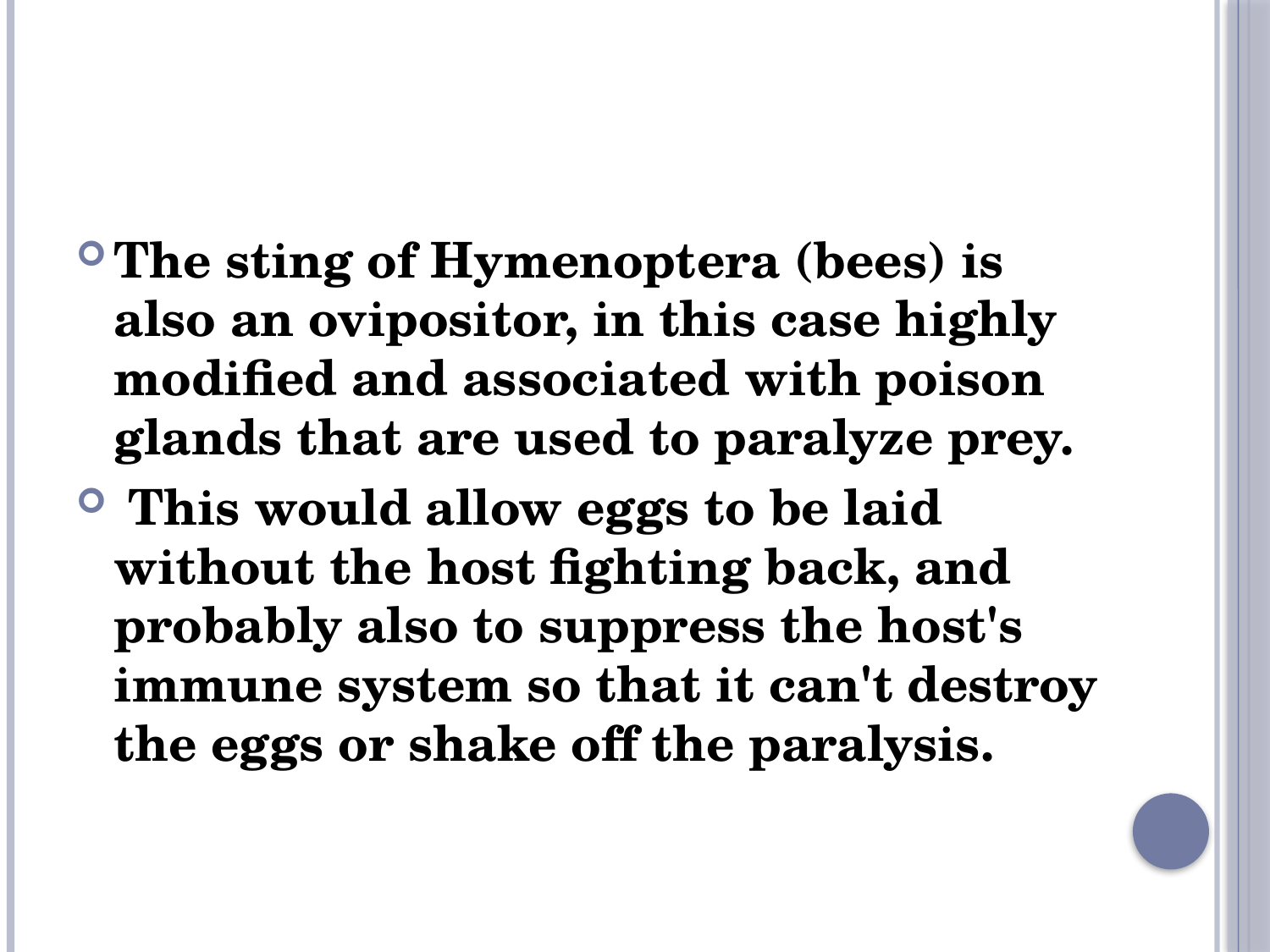

#
The sting of Hymenoptera (bees) is also an ovipositor, in this case highly modified and associated with poison glands that are used to paralyze prey.
 This would allow eggs to be laid without the host fighting back, and probably also to suppress the host's immune system so that it can't destroy the eggs or shake off the paralysis.